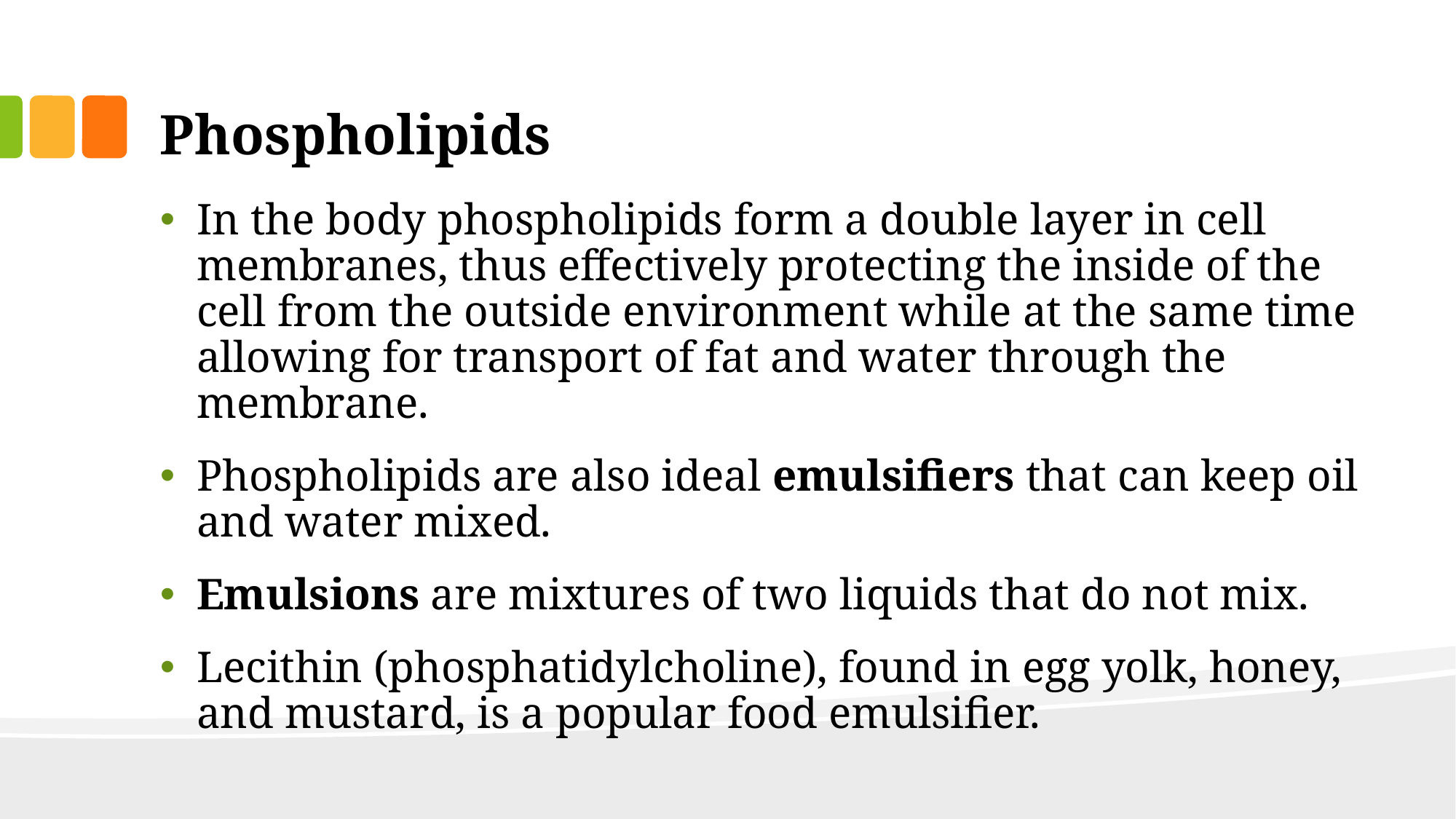

# Phospholipids
In the body phospholipids form a double layer in cell membranes, thus effectively protecting the inside of the cell from the outside environment while at the same time allowing for transport of fat and water through the membrane.
Phospholipids are also ideal emulsifiers that can keep oil and water mixed.
Emulsions are mixtures of two liquids that do not mix.
Lecithin (phosphatidylcholine), found in egg yolk, honey, and mustard, is a popular food emulsifier.